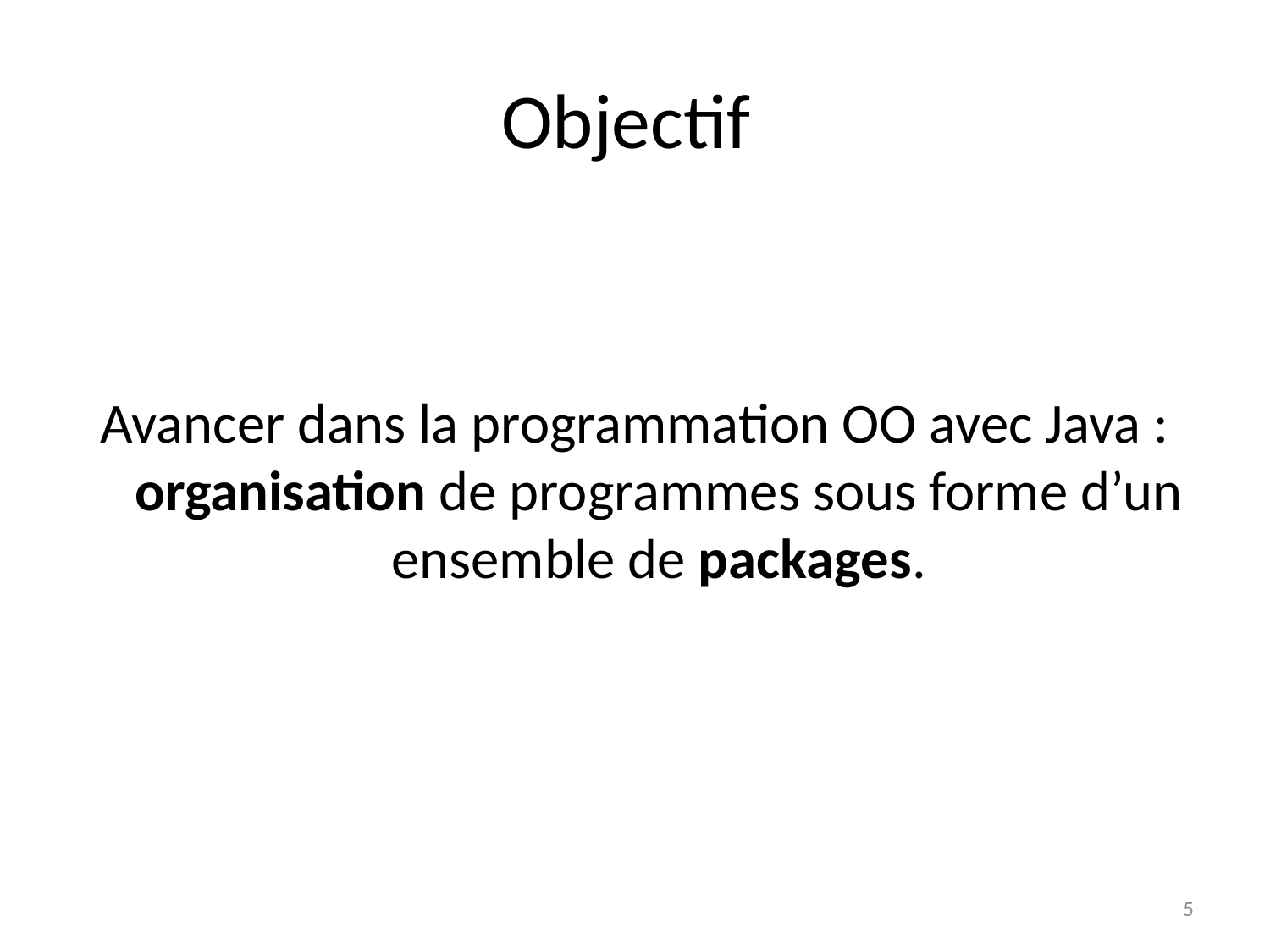

# Objectif

Avancer dans la programmation OO avec Java : organisation de programmes sous forme d’un ensemble de packages.
5